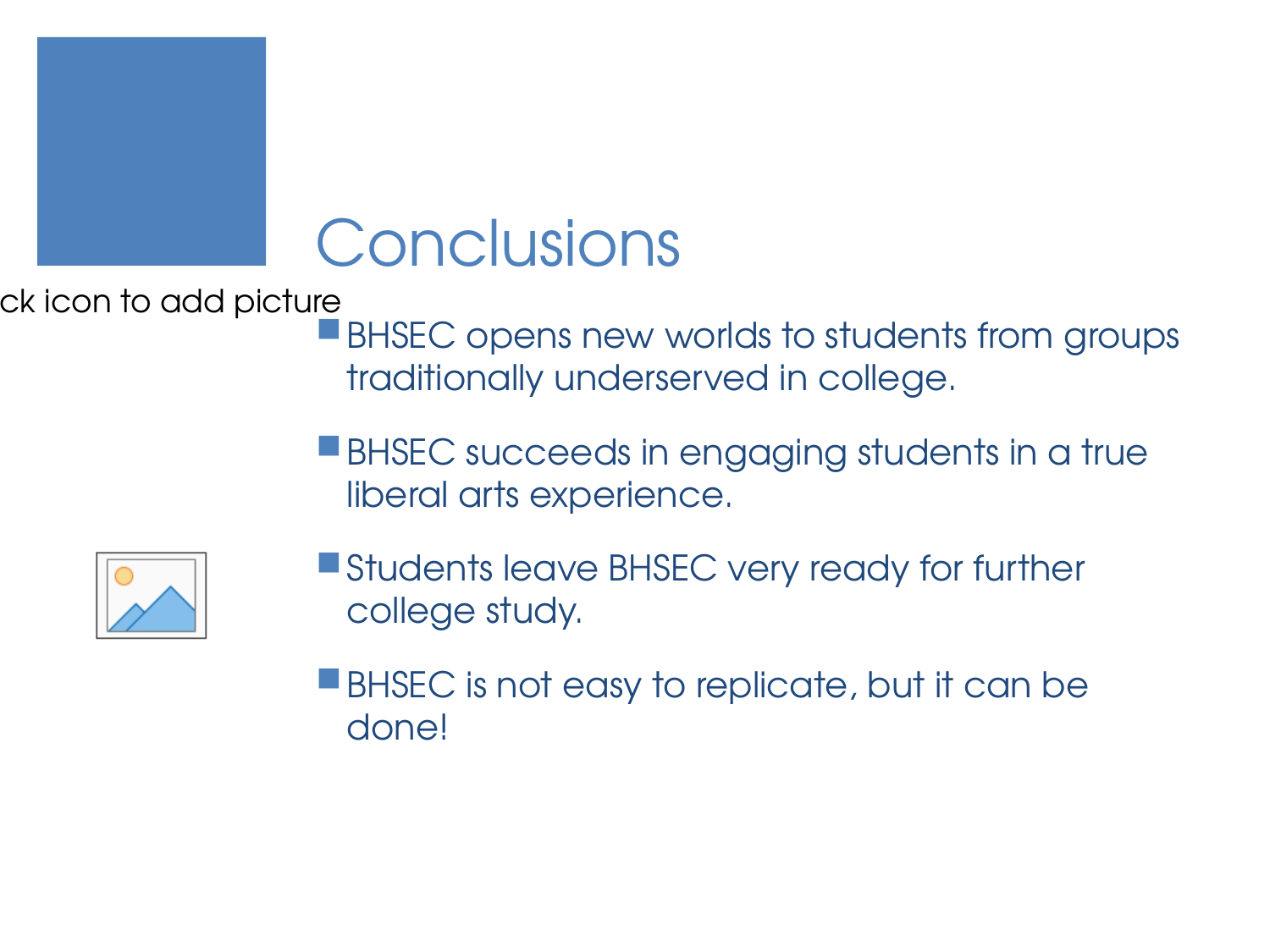

# Conclusions

BHSEC opens new worlds to students from groups traditionally underserved in college.
BHSEC succeeds in engaging students in a true liberal arts experience.
Students leave BHSEC very ready for further college study.
BHSEC is not easy to replicate, but it can be done!